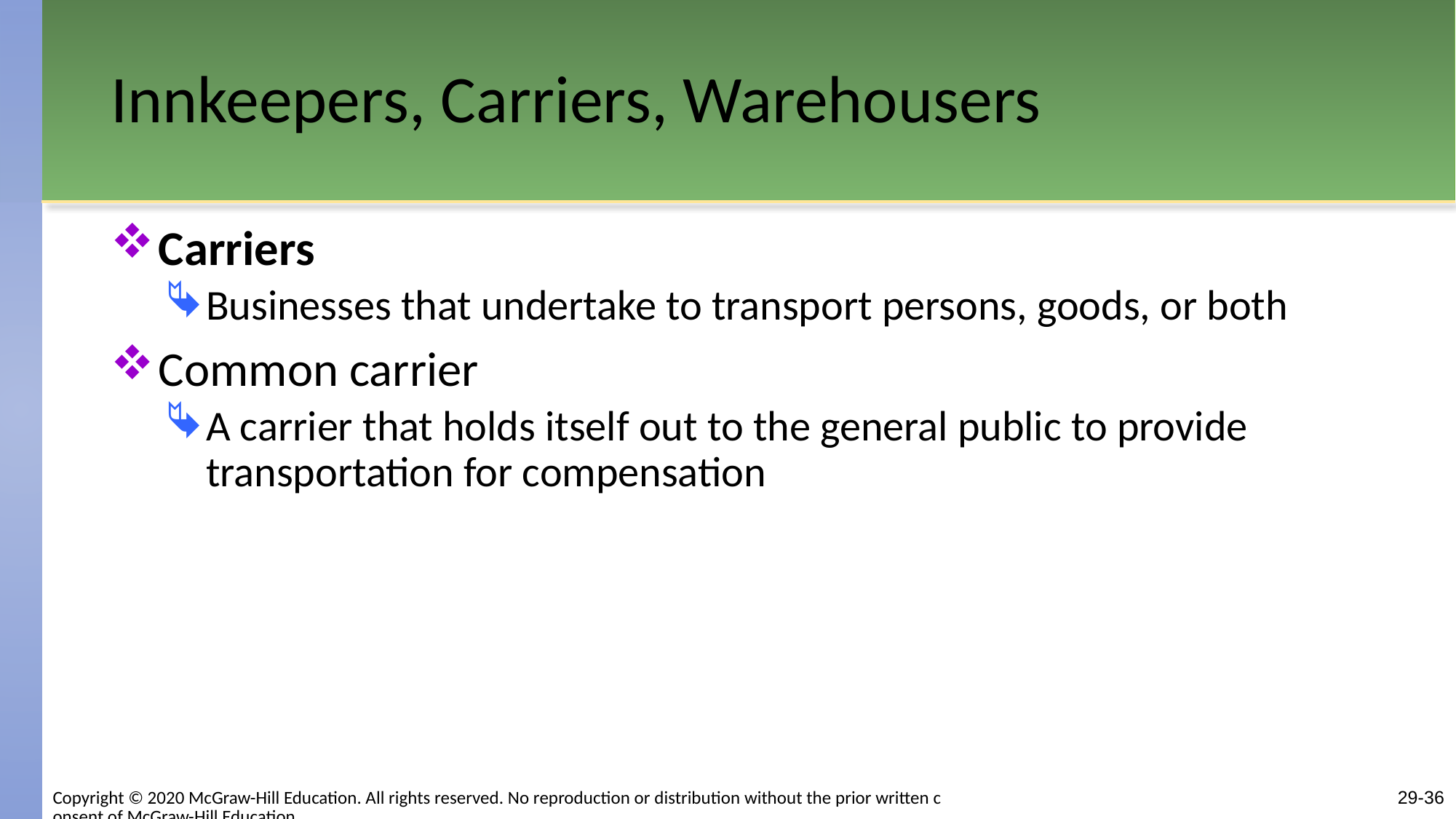

# Innkeepers, Carriers, Warehousers
Carriers
Businesses that undertake to transport persons, goods, or both
Common carrier
A carrier that holds itself out to the general public to provide transportation for compensation
Copyright © 2020 McGraw-Hill Education. All rights reserved. No reproduction or distribution without the prior written consent of McGraw-Hill Education.
29-36